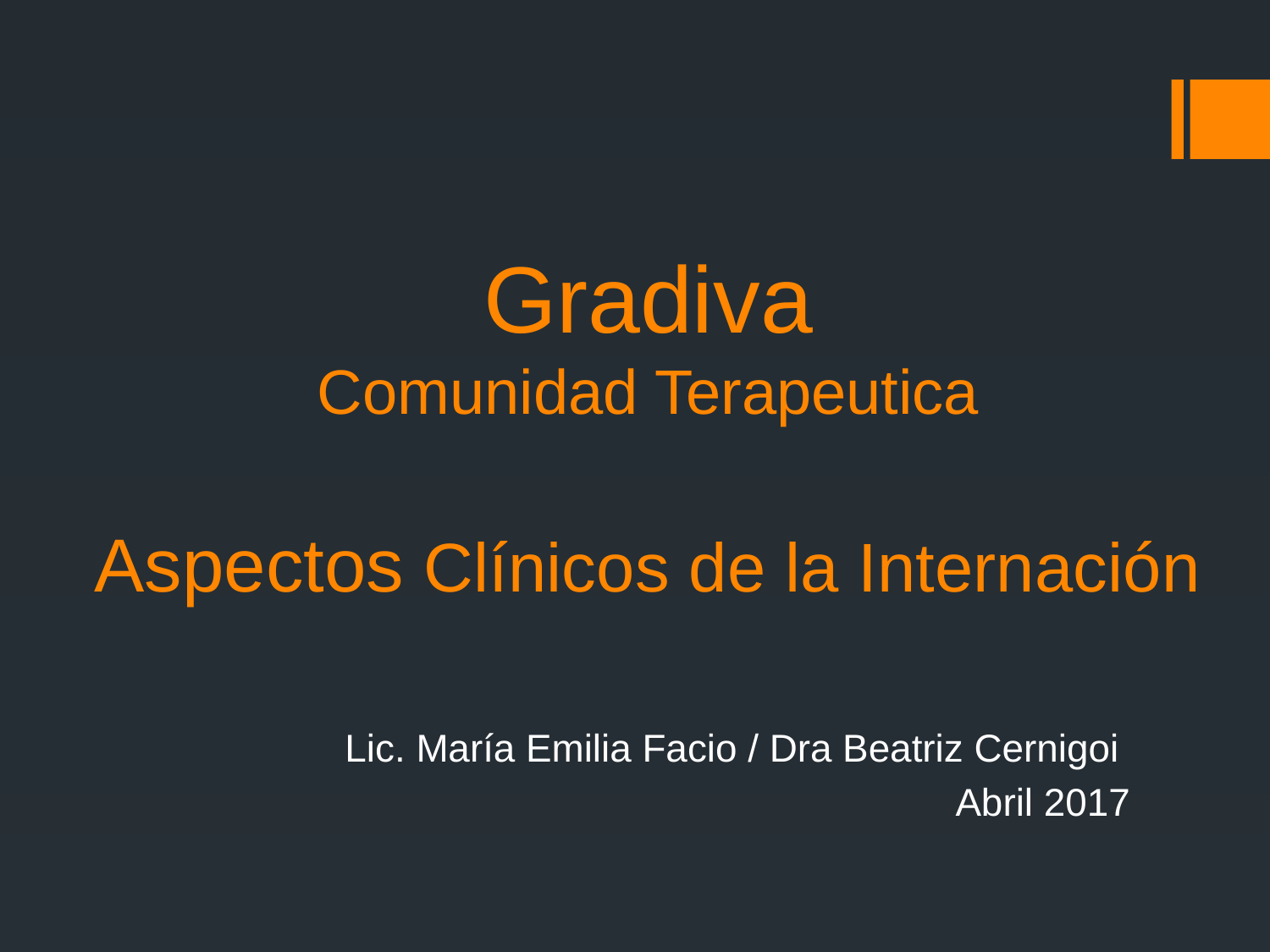

# Gradiva Comunidad Terapeutica Aspectos Clínicos de la Internación
 Lic. María Emilia Facio / Dra Beatriz Cernigoi
Abril 2017